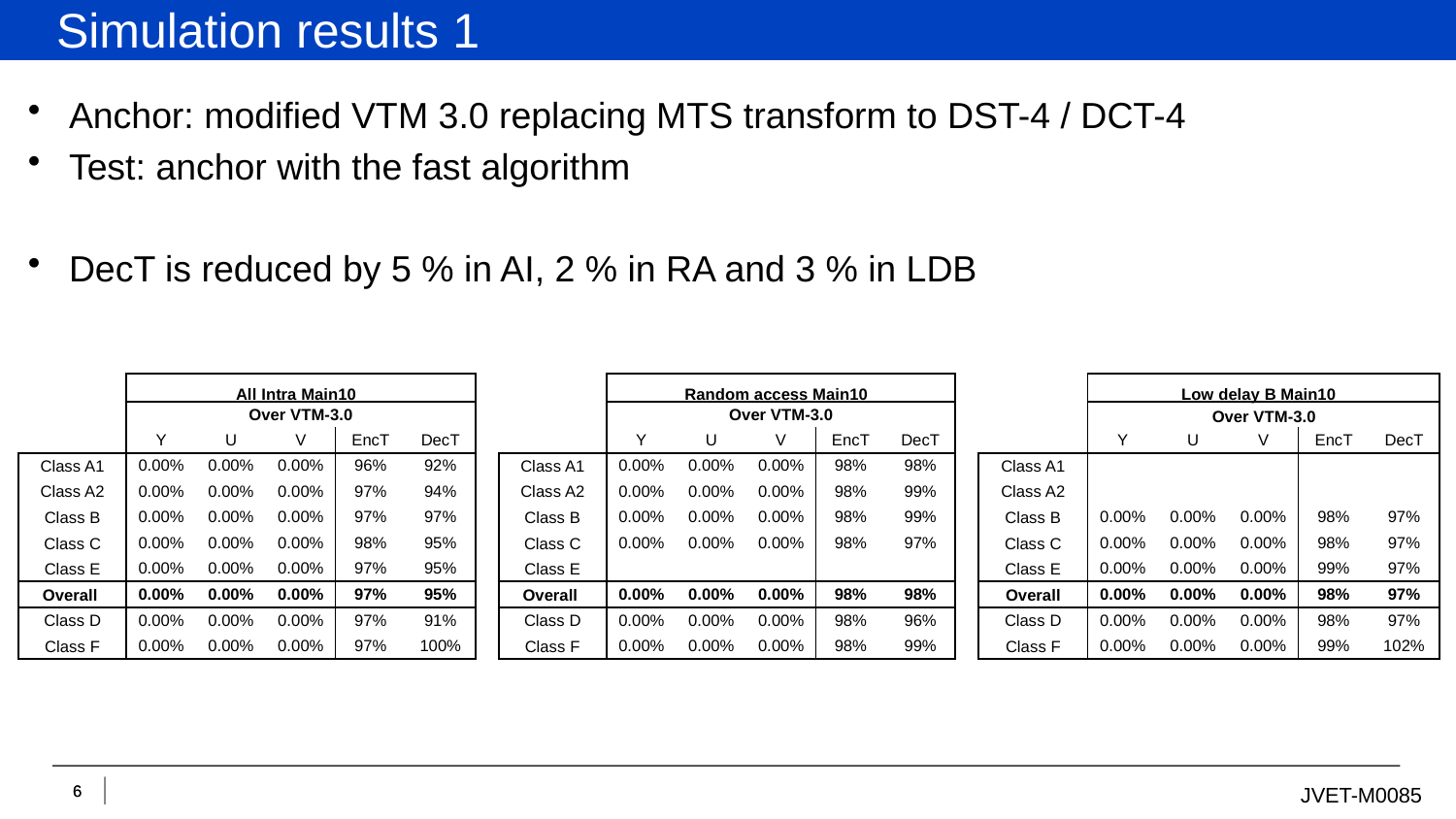

Simulation results 1
Anchor: modified VTM 3.0 replacing MTS transform to DST-4 / DCT-4
Test: anchor with the fast algorithm

DecT is reduced by 5 % in AI, 2 % in RA and 3 % in LDB
|  | All Intra Main10 |  |  |  |  |
| --- | --- | --- | --- | --- | --- |
|  | Over VTM-3.0 |  |  |  |  |
|  | Y | U | V | EncT | DecT |
| Class A1 | 0.00% | 0.00% | 0.00% | 96% | 92% |
| Class A2 | 0.00% | 0.00% | 0.00% | 97% | 94% |
| Class B | 0.00% | 0.00% | 0.00% | 97% | 97% |
| Class C | 0.00% | 0.00% | 0.00% | 98% | 95% |
| Class E | 0.00% | 0.00% | 0.00% | 97% | 95% |
| Overall | 0.00% | 0.00% | 0.00% | 97% | 95% |
| Class D | 0.00% | 0.00% | 0.00% | 97% | 91% |
| Class F | 0.00% | 0.00% | 0.00% | 97% | 100% |
|  | Random access Main10 |  |  |  |  |
| --- | --- | --- | --- | --- | --- |
|  | Over VTM-3.0 |  |  |  |  |
|  | Y | U | V | EncT | DecT |
| Class A1 | 0.00% | 0.00% | 0.00% | 98% | 98% |
| Class A2 | 0.00% | 0.00% | 0.00% | 98% | 99% |
| Class B | 0.00% | 0.00% | 0.00% | 98% | 99% |
| Class C | 0.00% | 0.00% | 0.00% | 98% | 97% |
| Class E |  |  |  |  |  |
| Overall | 0.00% | 0.00% | 0.00% | 98% | 98% |
| Class D | 0.00% | 0.00% | 0.00% | 98% | 96% |
| Class F | 0.00% | 0.00% | 0.00% | 98% | 99% |
|  | Low delay B Main10 |  |  |  |  |
| --- | --- | --- | --- | --- | --- |
|  | Over VTM-3.0 |  |  |  |  |
|  | Y | U | V | EncT | DecT |
| Class A1 |  |  |  |  |  |
| Class A2 |  |  |  |  |  |
| Class B | 0.00% | 0.00% | 0.00% | 98% | 97% |
| Class C | 0.00% | 0.00% | 0.00% | 98% | 97% |
| Class E | 0.00% | 0.00% | 0.00% | 99% | 97% |
| Overall | 0.00% | 0.00% | 0.00% | 98% | 97% |
| Class D | 0.00% | 0.00% | 0.00% | 98% | 97% |
| Class F | 0.00% | 0.00% | 0.00% | 99% | 102% |
6